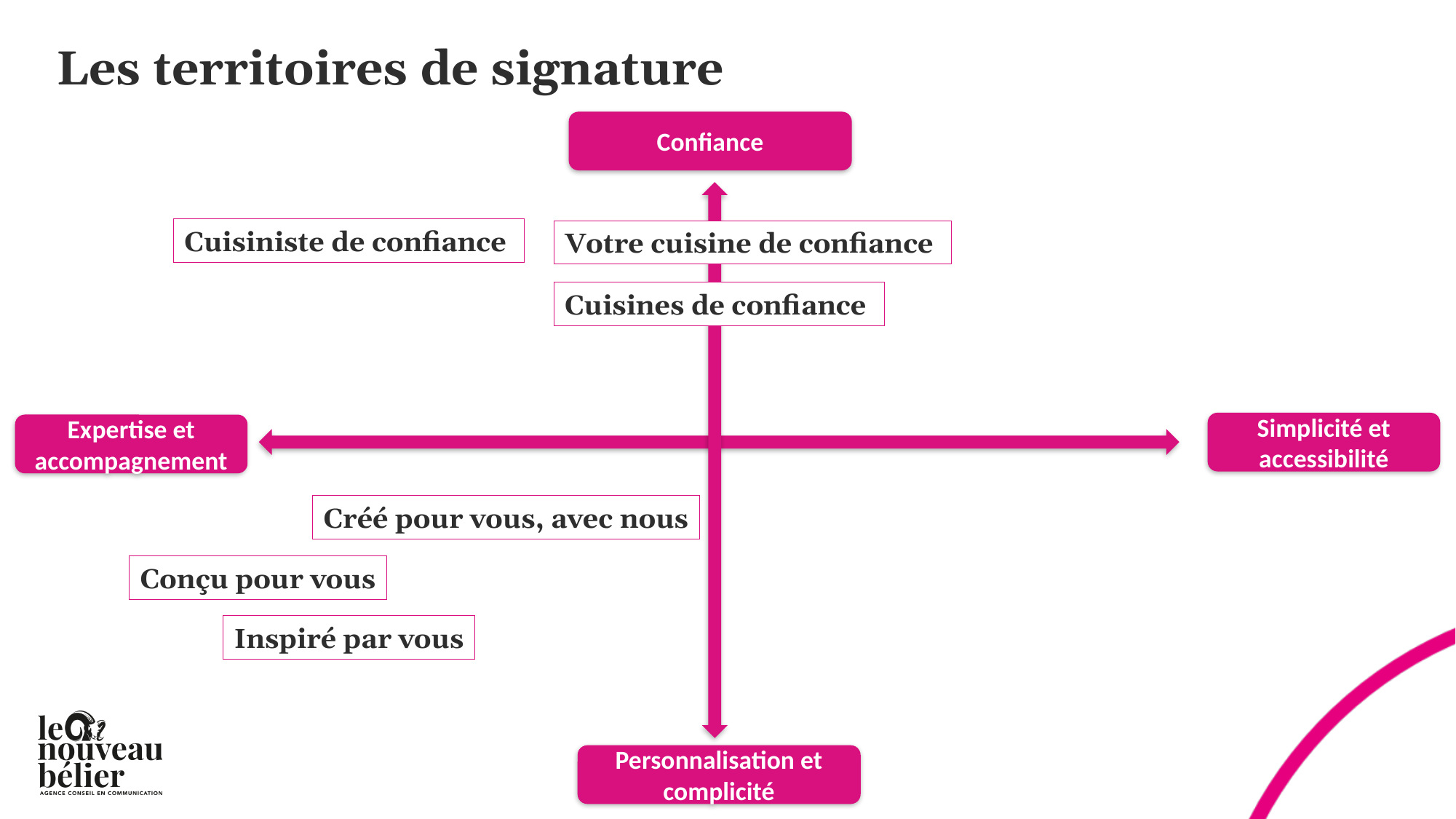

# Les territoires de signature
Confiance
Cuisiniste de confiance
Votre cuisine de confiance
Cuisines de confiance
Simplicité et accessibilité
Expertise et accompagnement

Créé pour vous, avec nous
Conçu pour vous
Inspiré par vous
Personnalisation et complicité